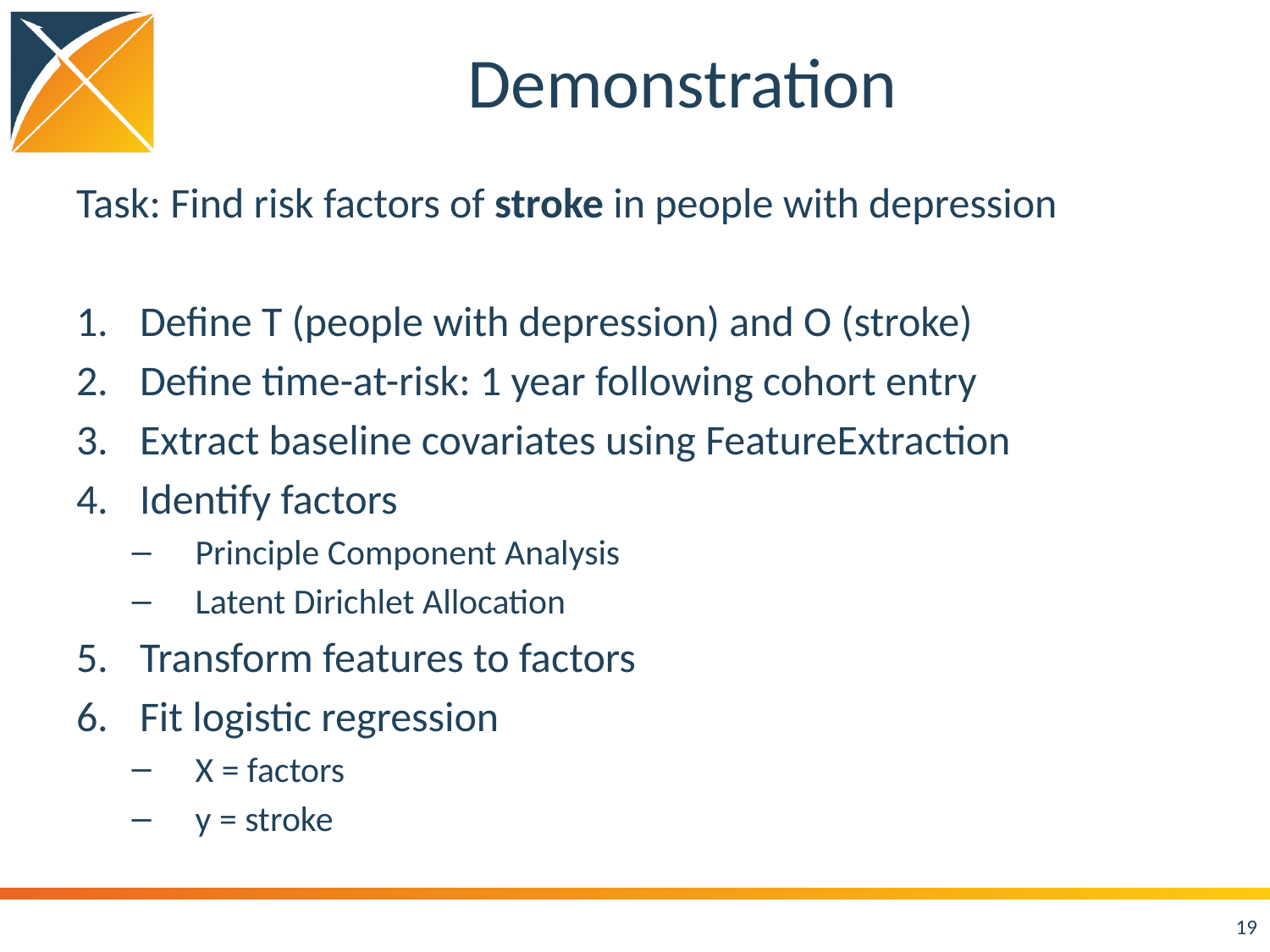

# Demonstration
Task: Find risk factors of stroke in people with depression

Define T (people with depression) and O (stroke)
Define time-at-risk: 1 year following cohort entry
Extract baseline covariates using FeatureExtraction
Identify factors
Principle Component Analysis
Latent Dirichlet Allocation
Transform features to factors
Fit logistic regression
X = factors
y = stroke

19